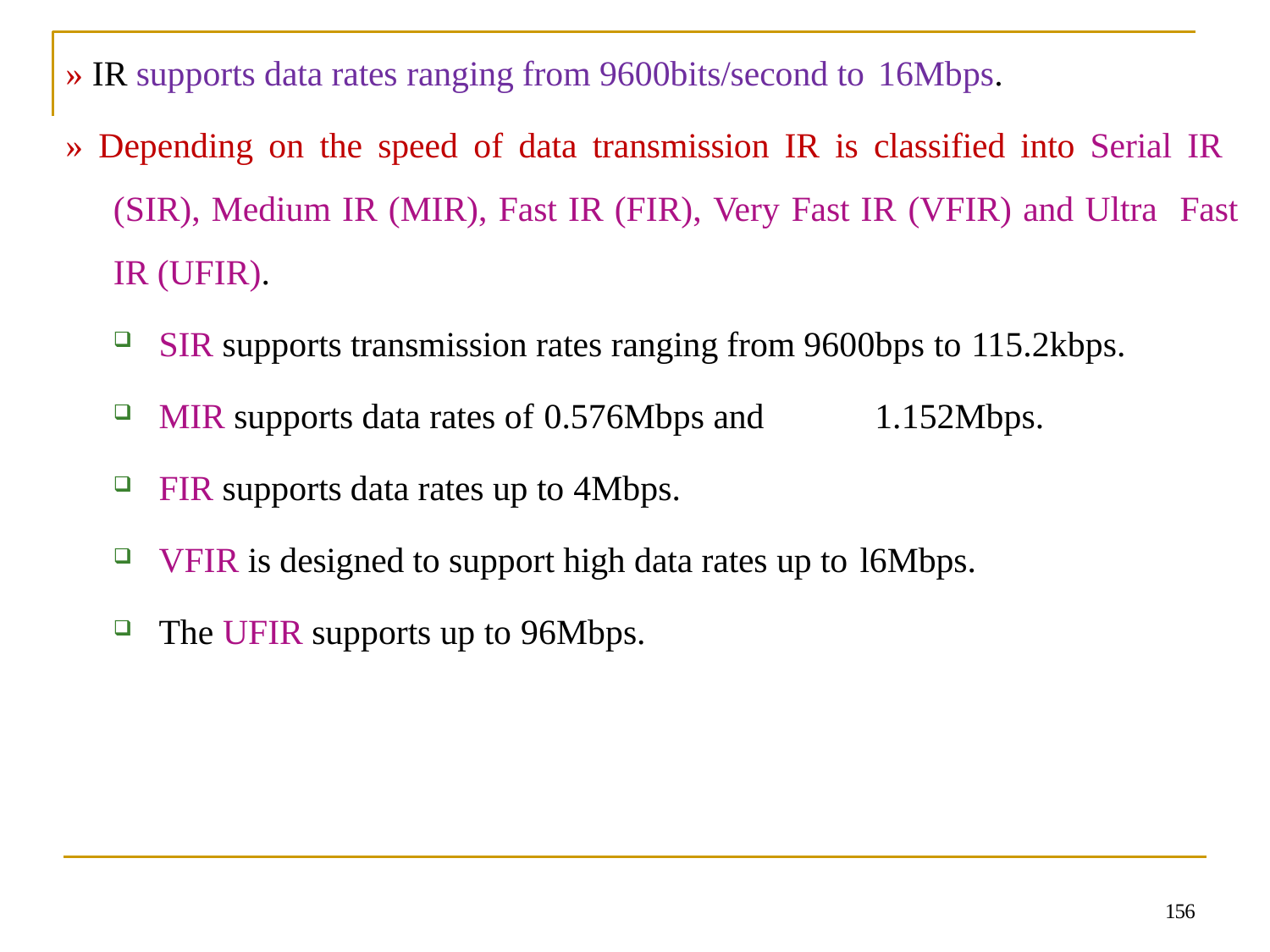

» IR supports data rates ranging from 9600bits/second to 16Mbps.
» Depending on the speed of data transmission IR is classified into Serial IR  (SIR), Medium IR (MIR), Fast IR (FIR), Very Fast IR (VFIR) and Ultra  Fast IR (UFIR).
SIR supports transmission rates ranging from 9600bps to 115.2kbps.
MIR supports data rates of 0.576Mbps and	1.152Mbps.
FIR supports data rates up to 4Mbps.
VFIR is designed to support high data rates up to l6Mbps.
The UFIR supports up to 96Mbps.
156